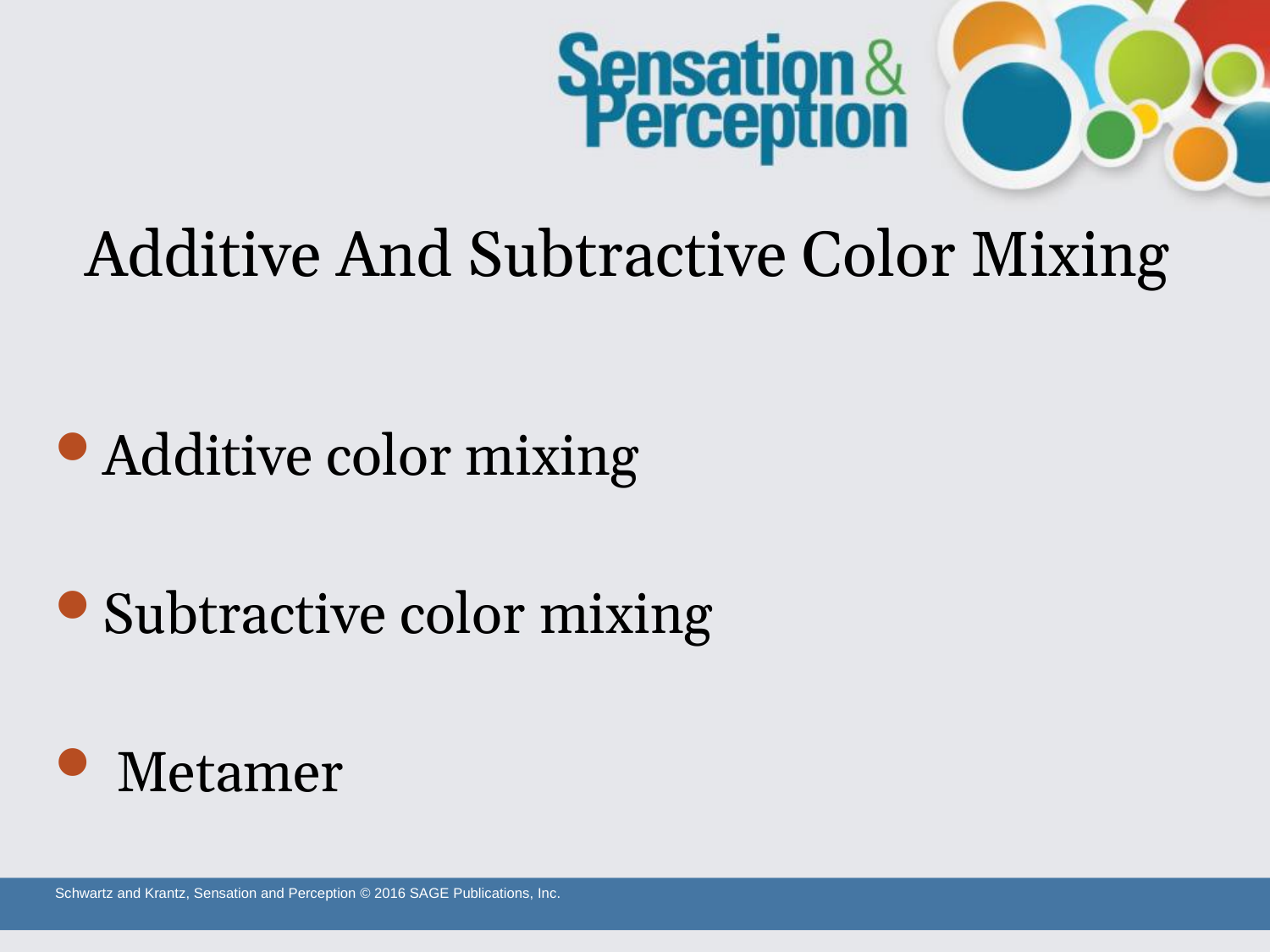

# Additive And Subtractive Color Mixing
Additive color mixing

Subtractive color mixing

 Metamer
Schwartz and Krantz, Sensation and Perception © 2016 SAGE Publications, Inc.